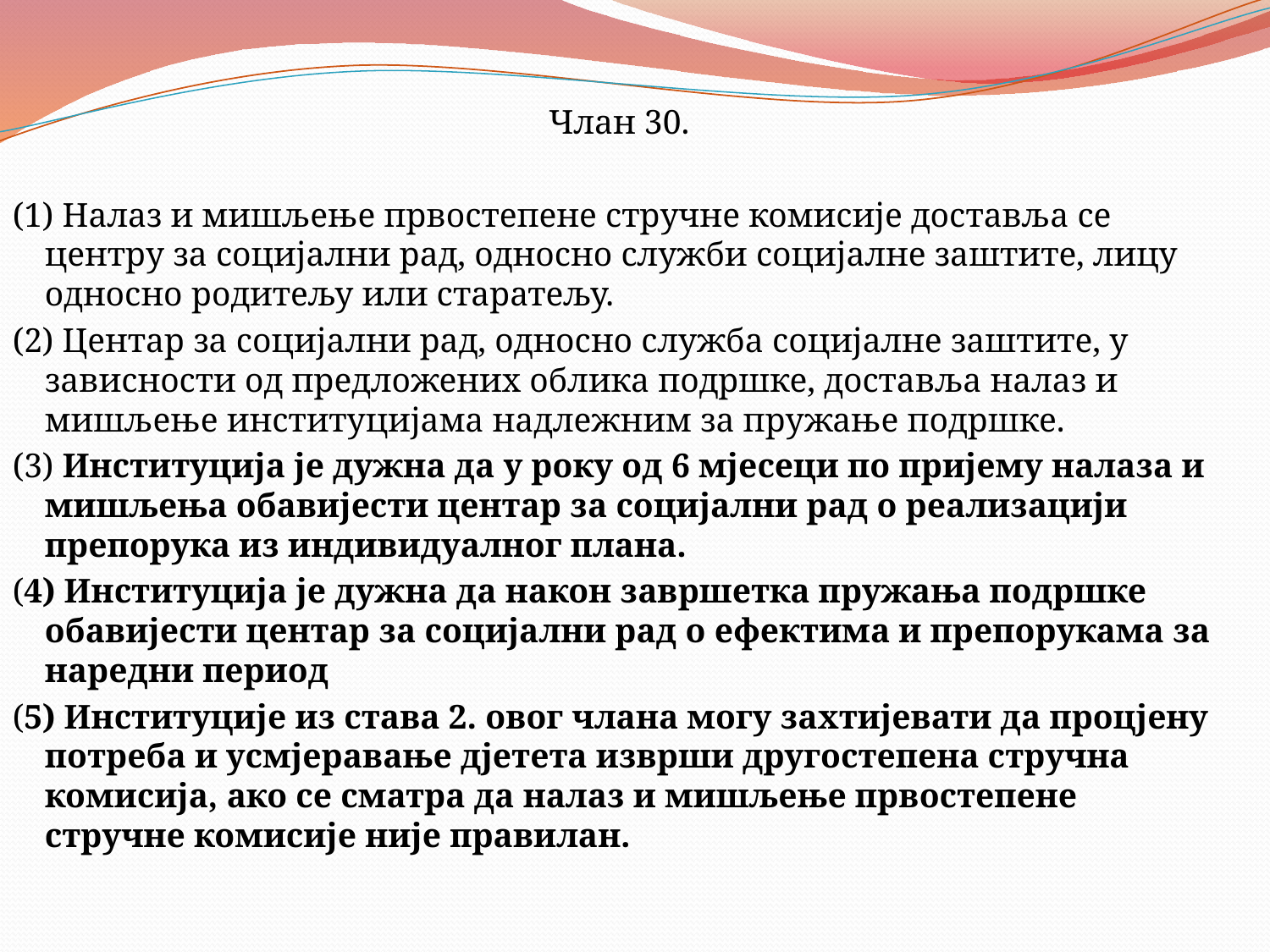

Члан 30.

(1) Налаз и мишљење првостепене стручне комисије доставља се центру за социјални рад, односно служби социјалне заштите, лицу односно родитељу или старатељу.
(2) Центар за социјални рад, односно служба социјалне заштите, у зависности од предложених облика подршке, доставља налаз и мишљење институцијама надлежним за пружање подршке.
(3) Институција је дужна да у року од 6 мјесеци по пријему налаза и мишљења обавијести центар за социјални рад о реализацији препорука из индивидуалног плана.
(4) Институција је дужна да након завршетка пружања подршке обавијести центар за социјални рад о ефектима и препорукама за наредни период
(5) Институције из става 2. овог члана могу захтијевати да процјену потреба и усмјеравање дјетета изврши другостепена стручна комисија, ако се сматра да налаз и мишљење првостепене стручне комисије није правилан.